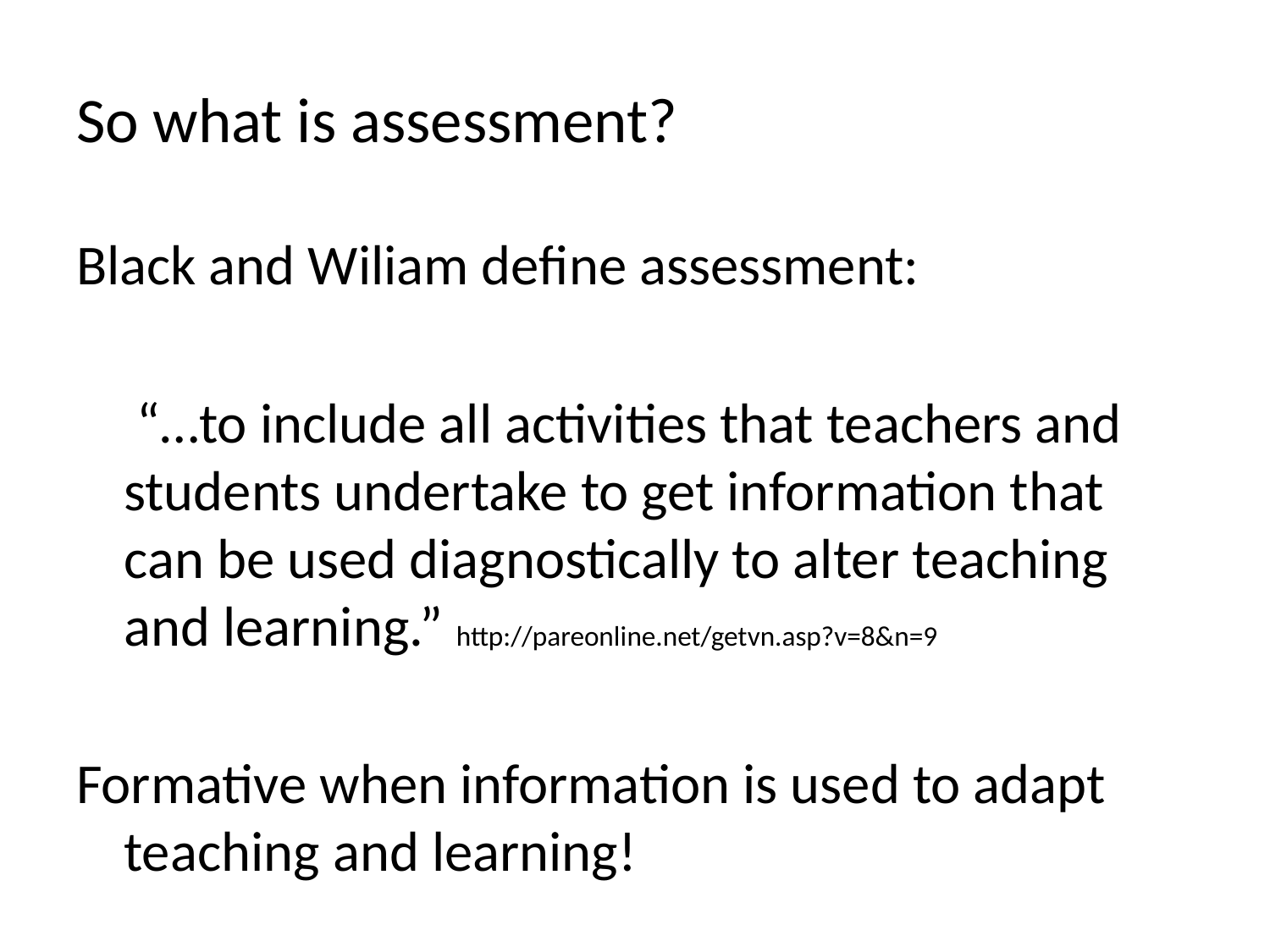

# So what is assessment?
Black and Wiliam define assessment:

	 “…to include all activities that teachers and students undertake to get information that can be used diagnostically to alter teaching and learning.” http://pareonline.net/getvn.asp?v=8&n=9

Formative when information is used to adapt teaching and learning!